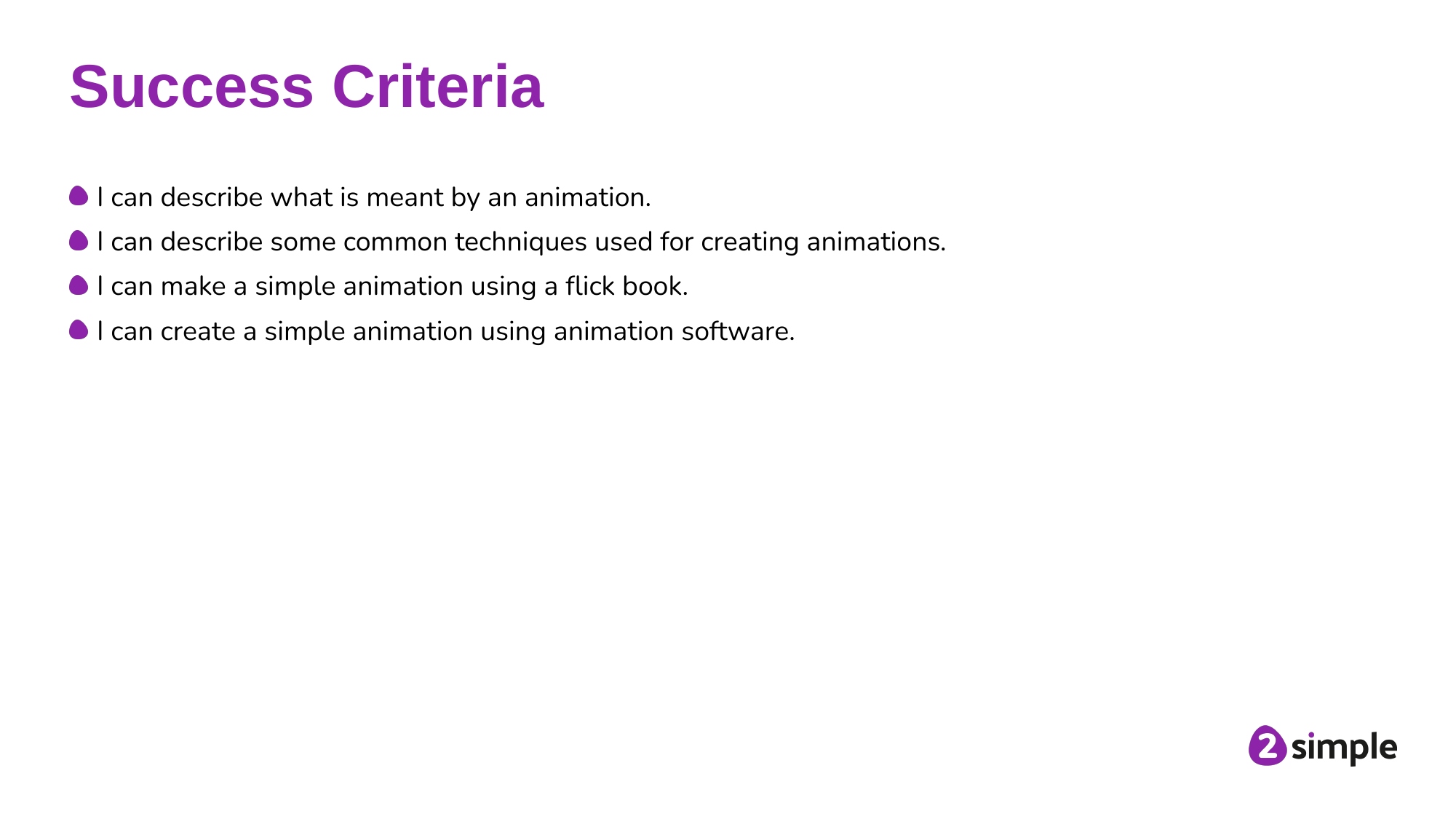

# Success Criteria
I can describe what is meant by an animation.
I can describe some common techniques used for creating animations.
I can make a simple animation using a flick book.
I can create a simple animation using animation software.